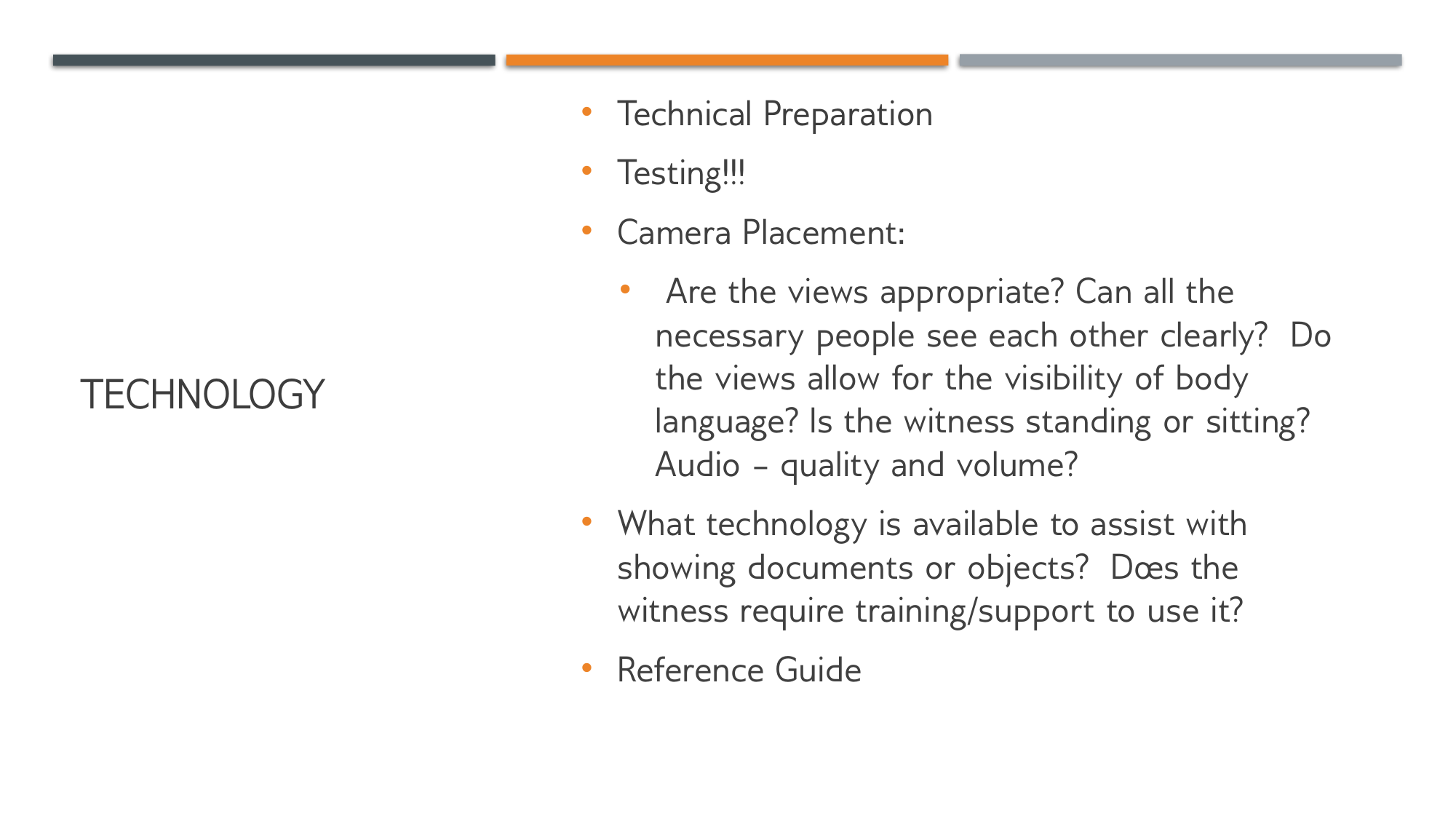

# technology
Technical Preparation
Testing!!!
Camera Placement:
 Are the views appropriate? Can all the necessary people see each other clearly?  Do the views allow for the visibility of body language? Is the witness standing or sitting? Audio – quality and volume?
What technology is available to assist with showing documents or objects?  Does the witness require training/support to use it?
Reference Guide